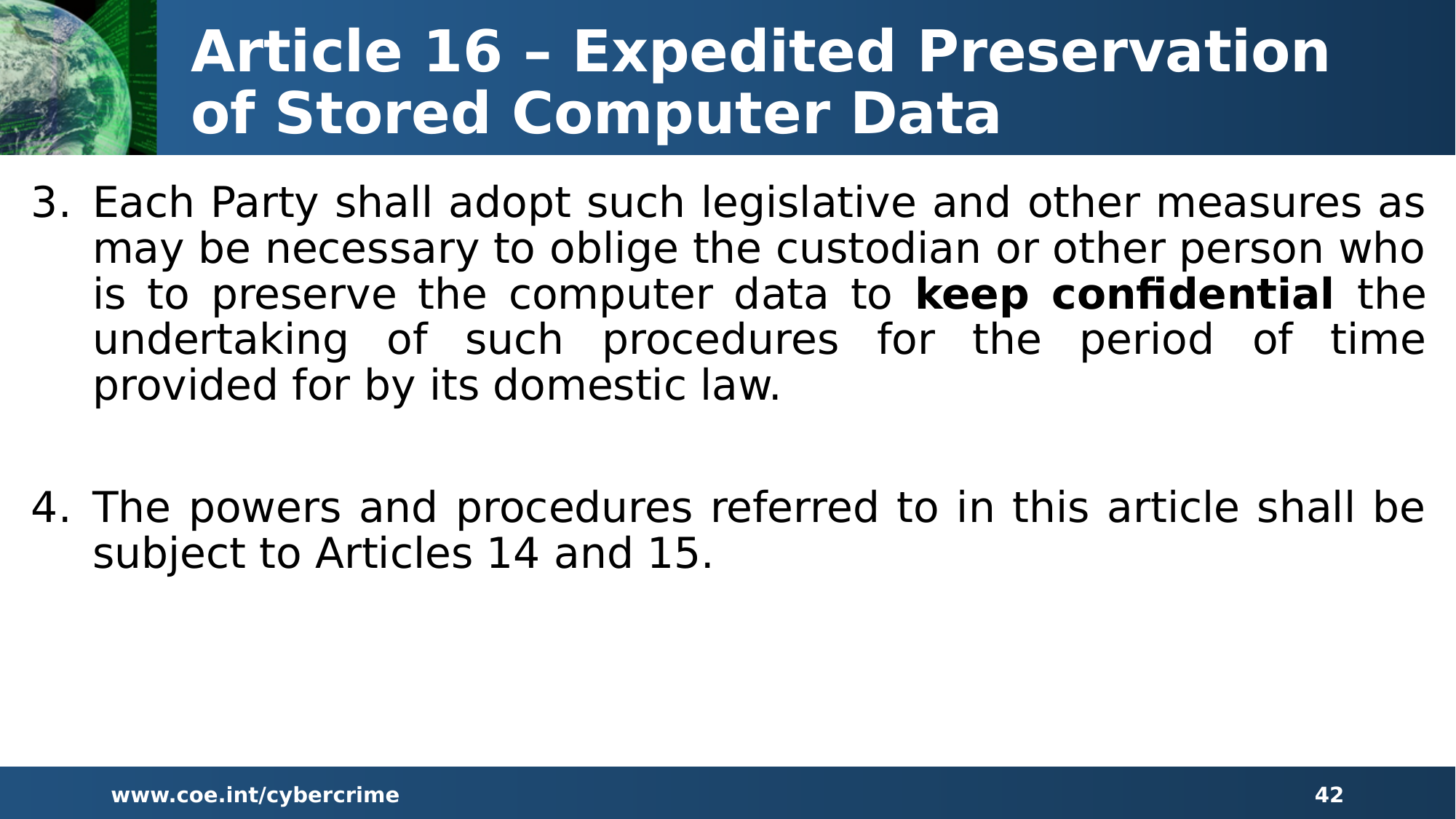

# Article 16 – Expedited Preservation of Stored Computer Data
Each Party shall adopt such legislative and other measures as may be necessary to oblige the custodian or other person who is to preserve the computer data to keep confidential the undertaking of such procedures for the period of time provided for by its domestic law.

The powers and procedures referred to in this article shall be subject to Articles 14 and 15.

www.coe.int/cybercrime
42